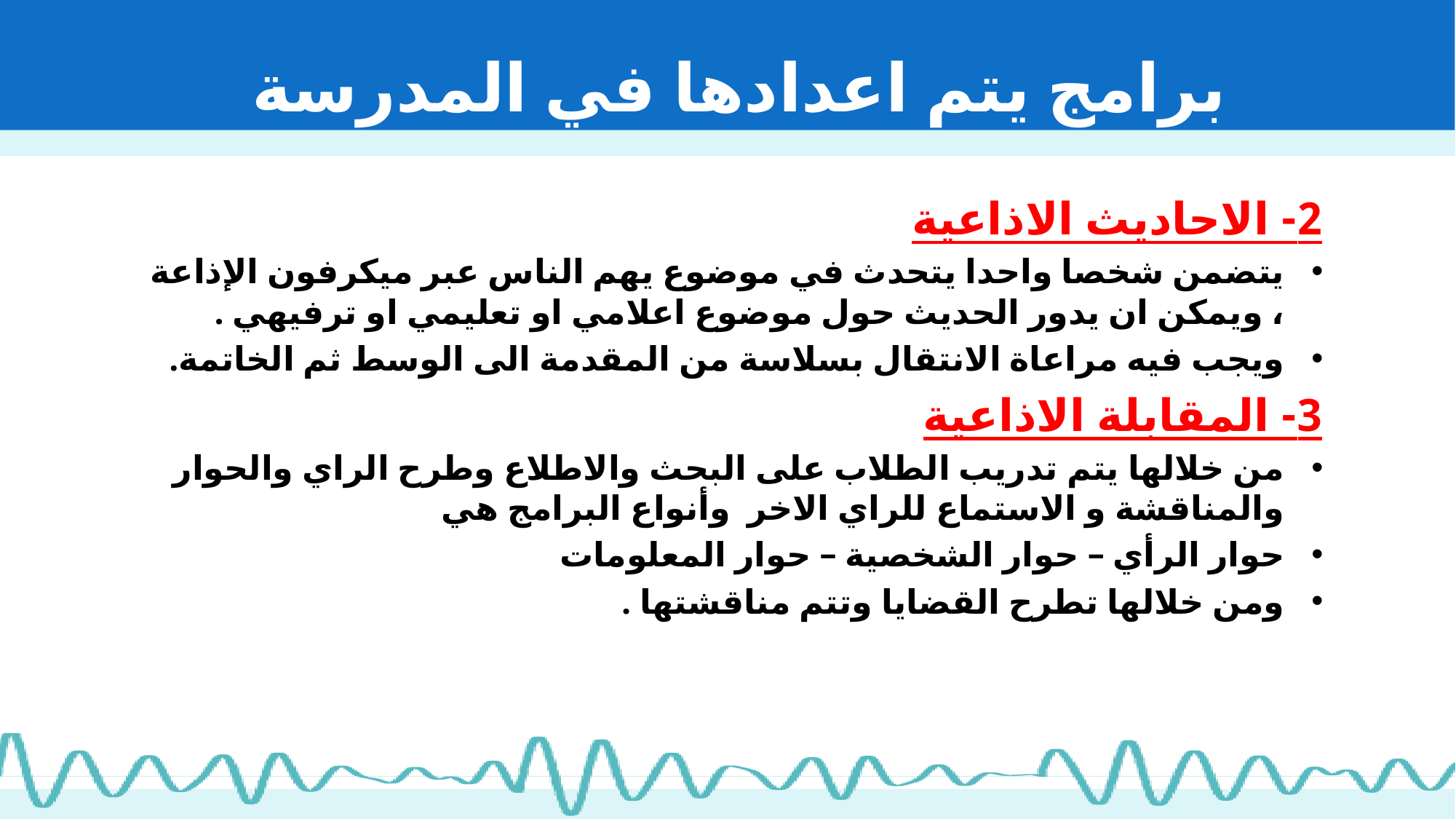

# برامج يتم اعدادها في المدرسة
2- الاحاديث الاذاعية
يتضمن شخصا واحدا يتحدث في موضوع يهم الناس عبر ميكرفون الإذاعة ، ويمكن ان يدور الحديث حول موضوع اعلامي او تعليمي او ترفيهي .
ويجب فيه مراعاة الانتقال بسلاسة من المقدمة الى الوسط ثم الخاتمة.
3- المقابلة الاذاعية
من خلالها يتم تدريب الطلاب على البحث والاطلاع وطرح الراي والحوار والمناقشة و الاستماع للراي الاخر  وأنواع البرامج هي
حوار الرأي – حوار الشخصية – حوار المعلومات
ومن خلالها تطرح القضايا وتتم مناقشتها .